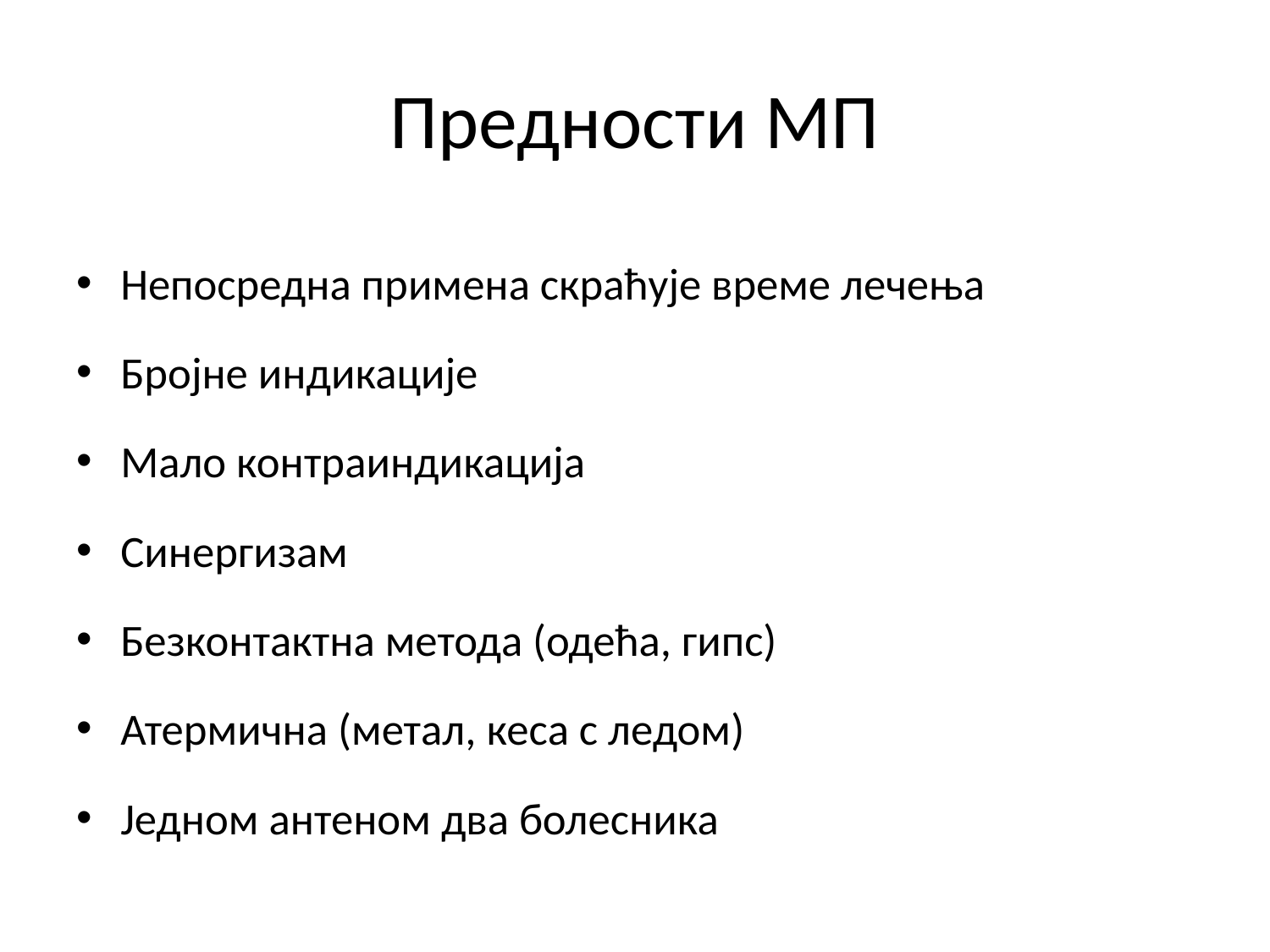

# Предности МП
Непосредна примена скраћује време лечења
Бројне индикације
Мало контраиндикација
Синергизам
Безконтактна метода (одећа, гипс)
Атермична (метал, кеса с ледом)
Једном антеном два болесника